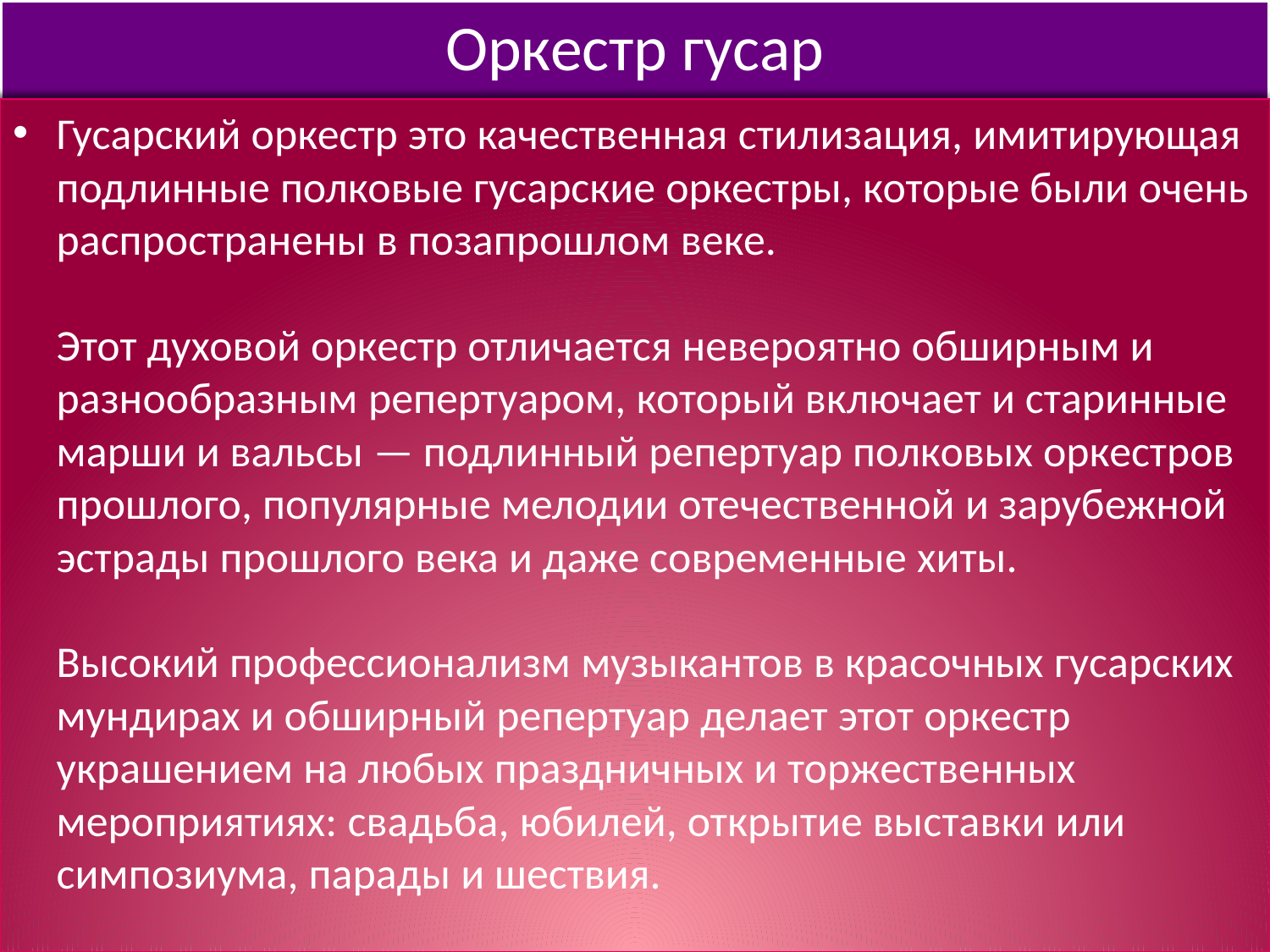

# Оркестр гусар
Гусарский оркестр это качественная стилизация, имитирующая подлинные полковые гусарские оркестры, которые были очень распространены в позапрошлом веке. 
Этот духовой оркестр отличается невероятно обширным и разнообразным репертуаром, который включает и старинные марши и вальсы — подлинный репертуар полковых оркестров прошлого, популярные мелодии отечественной и зарубежной эстрады прошлого века и даже современные хиты.
Высокий профессионализм музыкантов в красочных гусарских мундирах и обширный репертуар делает этот оркестр украшением на любых праздничных и торжественных мероприятиях: свадьба, юбилей, открытие выставки или симпозиума, парады и шествия.